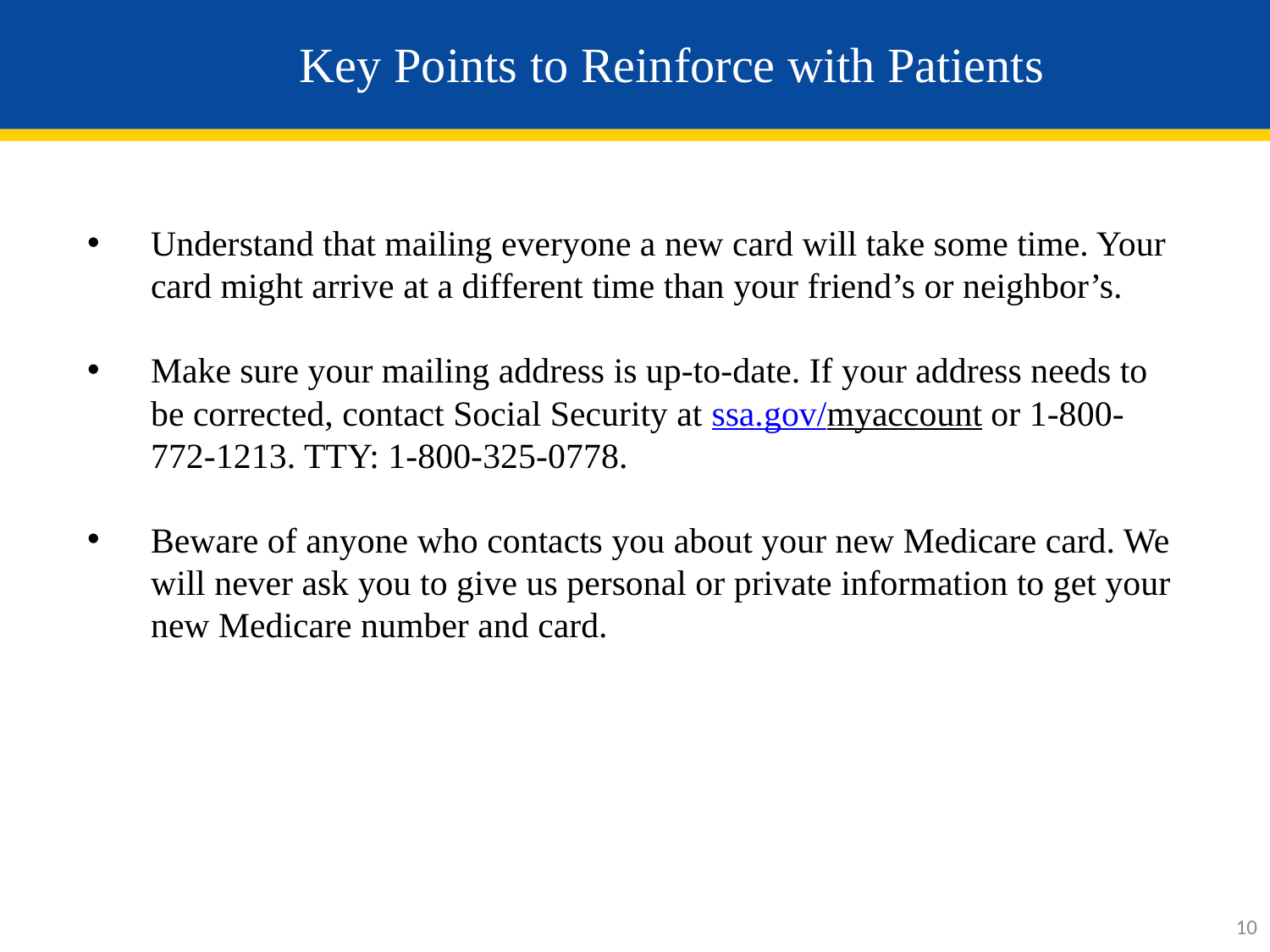

# Key Points to Reinforce with Patients

Understand that mailing everyone a new card will take some time. Your card might arrive at a different time than your friend’s or neighbor’s.

Make sure your mailing address is up-to-date. If your address needs to be corrected, contact Social Security at ssa.gov/myaccount or 1-800-772-1213. TTY: 1-800-325-0778.

Beware of anyone who contacts you about your new Medicare card. We will never ask you to give us personal or private information to get your new Medicare number and card.
10